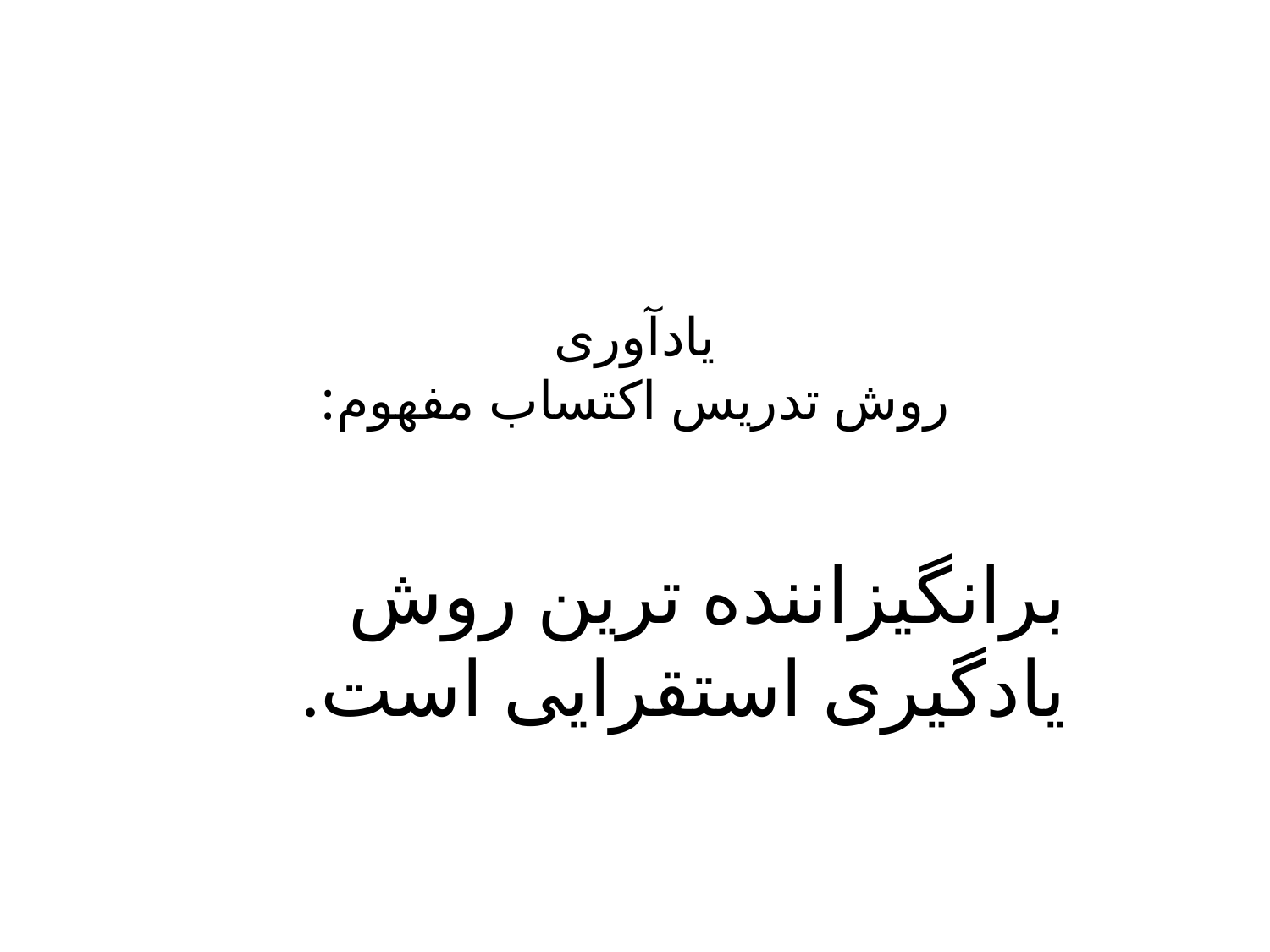

# یادآوری روش تدریس اکتساب مفهوم:
برانگیزاننده ترین روش یادگیری استقرایی است.